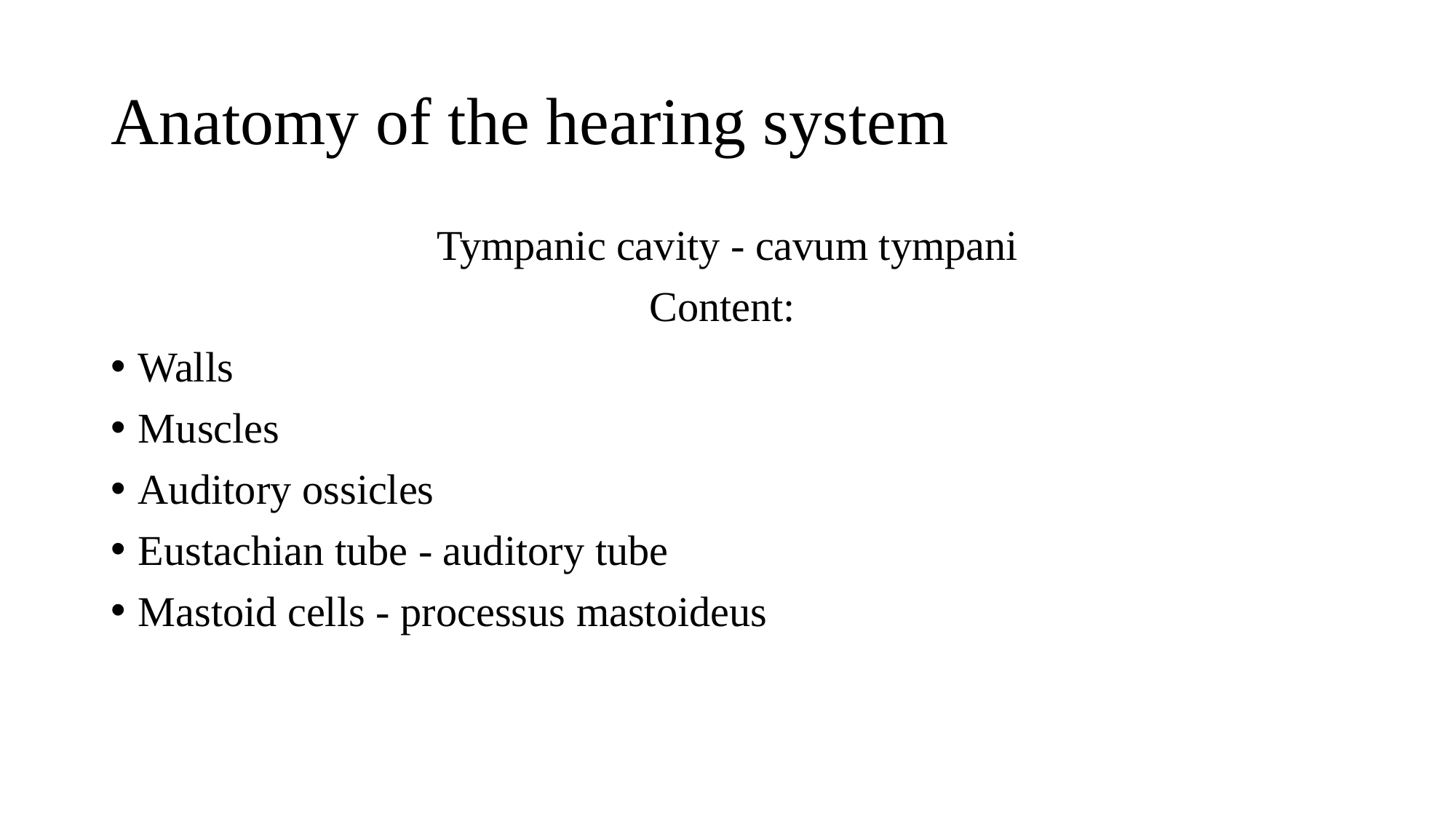

# Anatomy of the hearing system
Tympanic cavity - cavum tympani
Content:
Walls
Muscles
Auditory ossicles
Eustachian tube - auditory tube
Mastoid cells - processus mastoideus